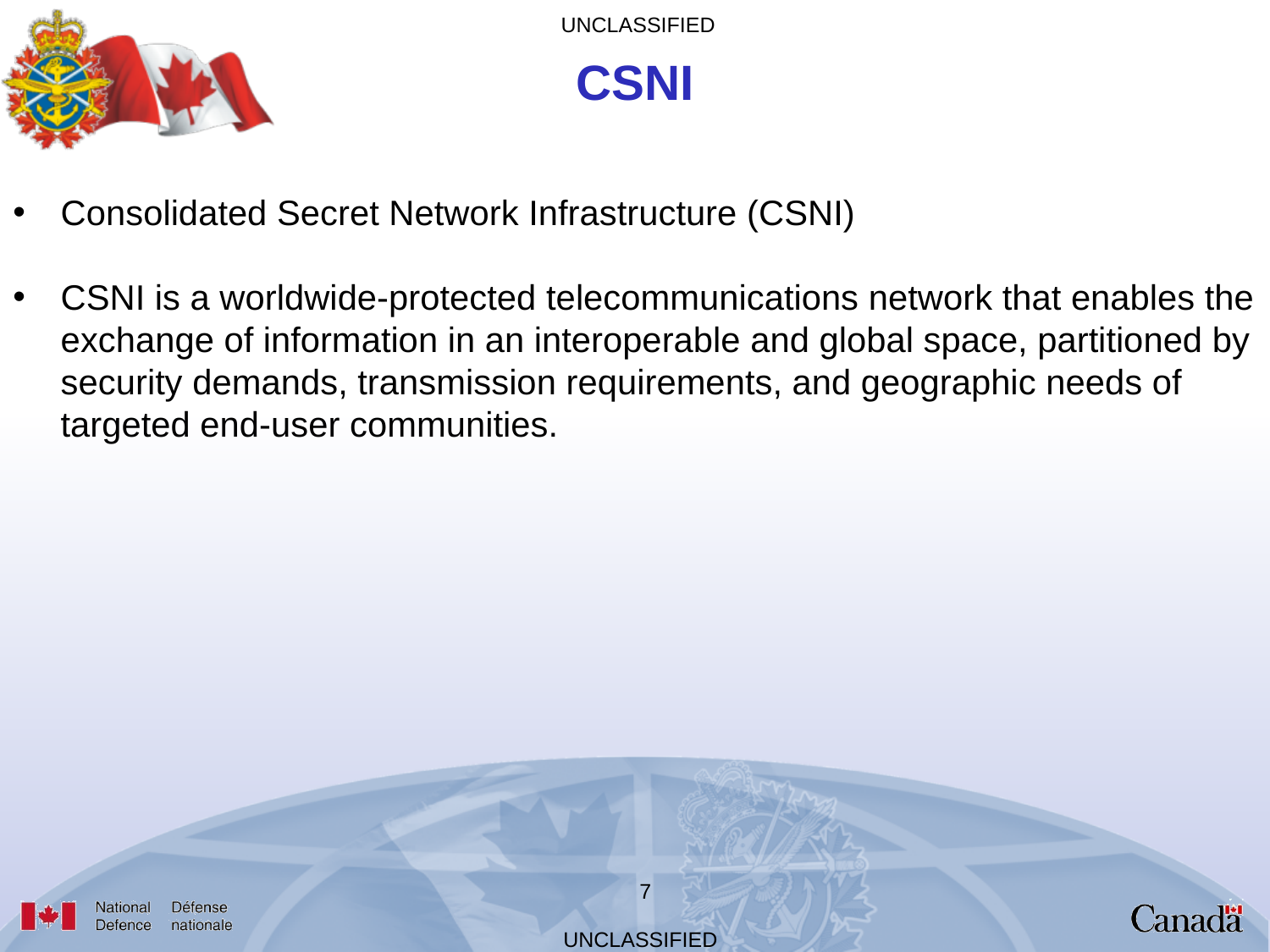

CSNI
Consolidated Secret Network Infrastructure (CSNI)​​

CSNI is a worldwide-protected telecommunications network that enables the exchange of information in an interoperable and global space, partitioned by security demands, transmission requirements, and geographic needs of targeted end-user communities.